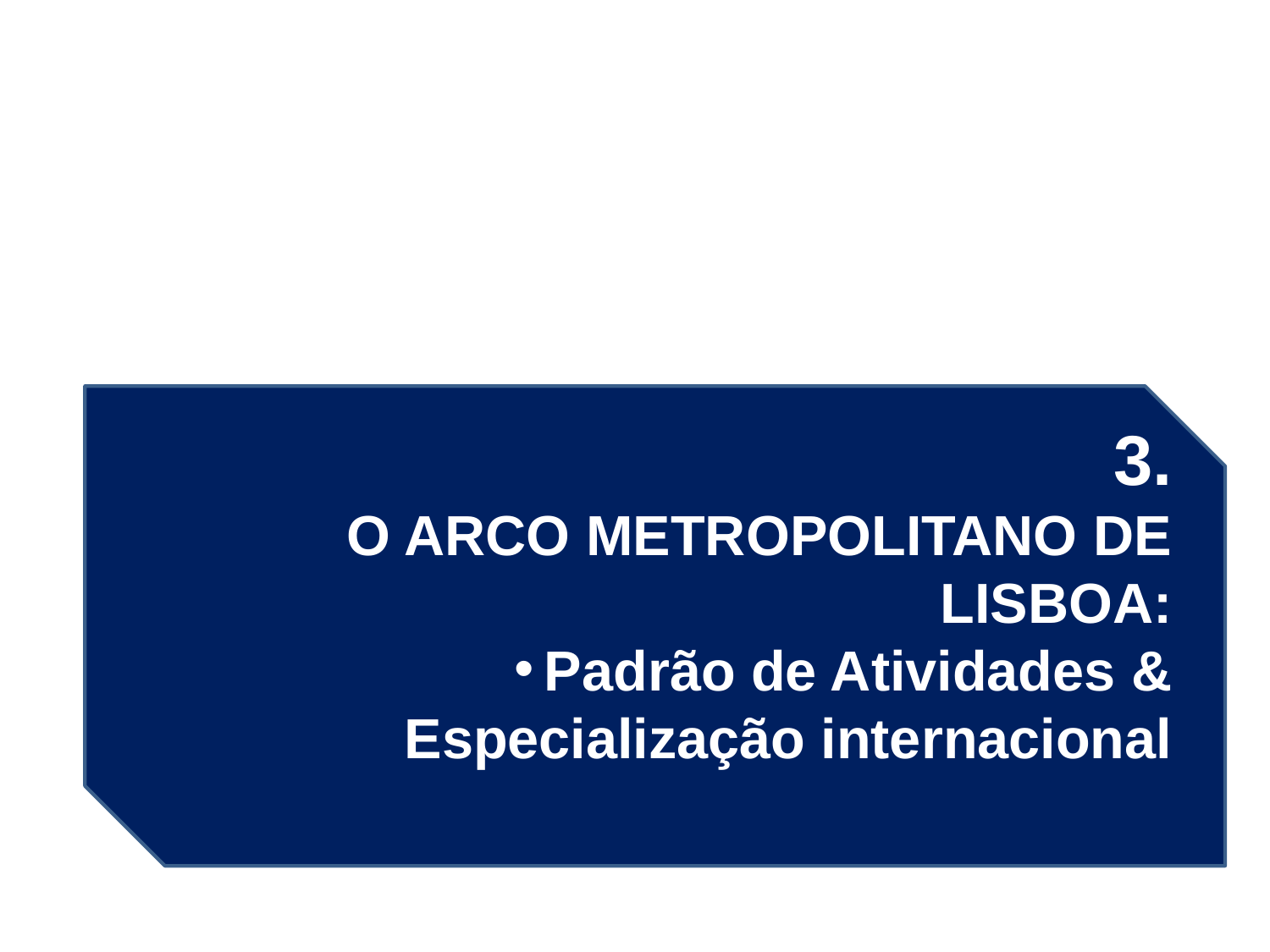

3.
O ARCO METROPOLITANO DE LISBOA:
Padrão de Atividades & Especialização internacional